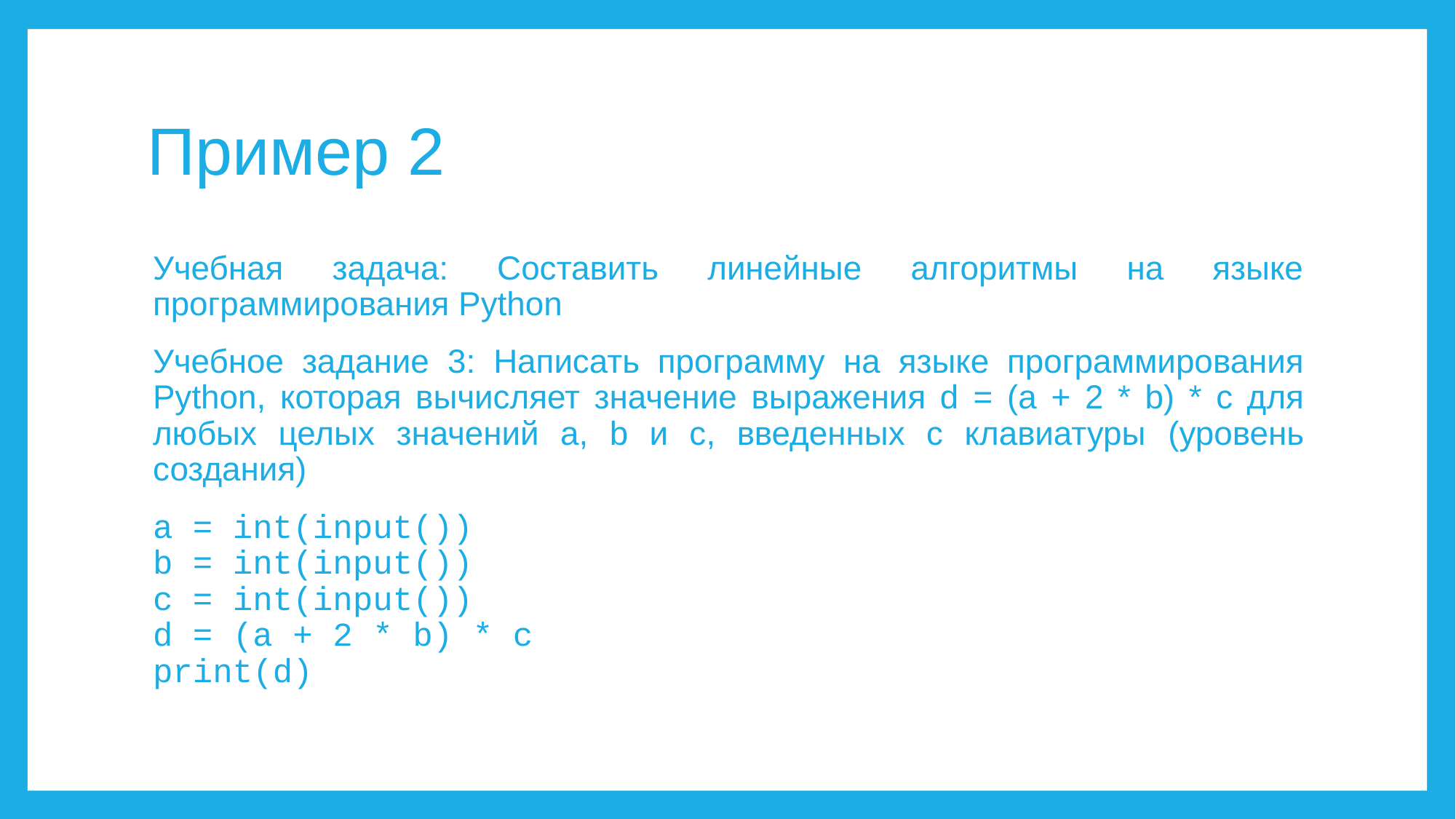

# Пример 2
Учебная задача: Составить линейные алгоритмы на языке программирования Python
Учебное задание 3: Написать программу на языке программирования Python, которая вычисляет значение выражения d = (a + 2 * b) * c для любых целых значений a, b и c, введенных с клавиатуры (уровень создания)
a = int(input())
b = int(input())
c = int(input())
d = (a + 2 * b) * c
print(d)